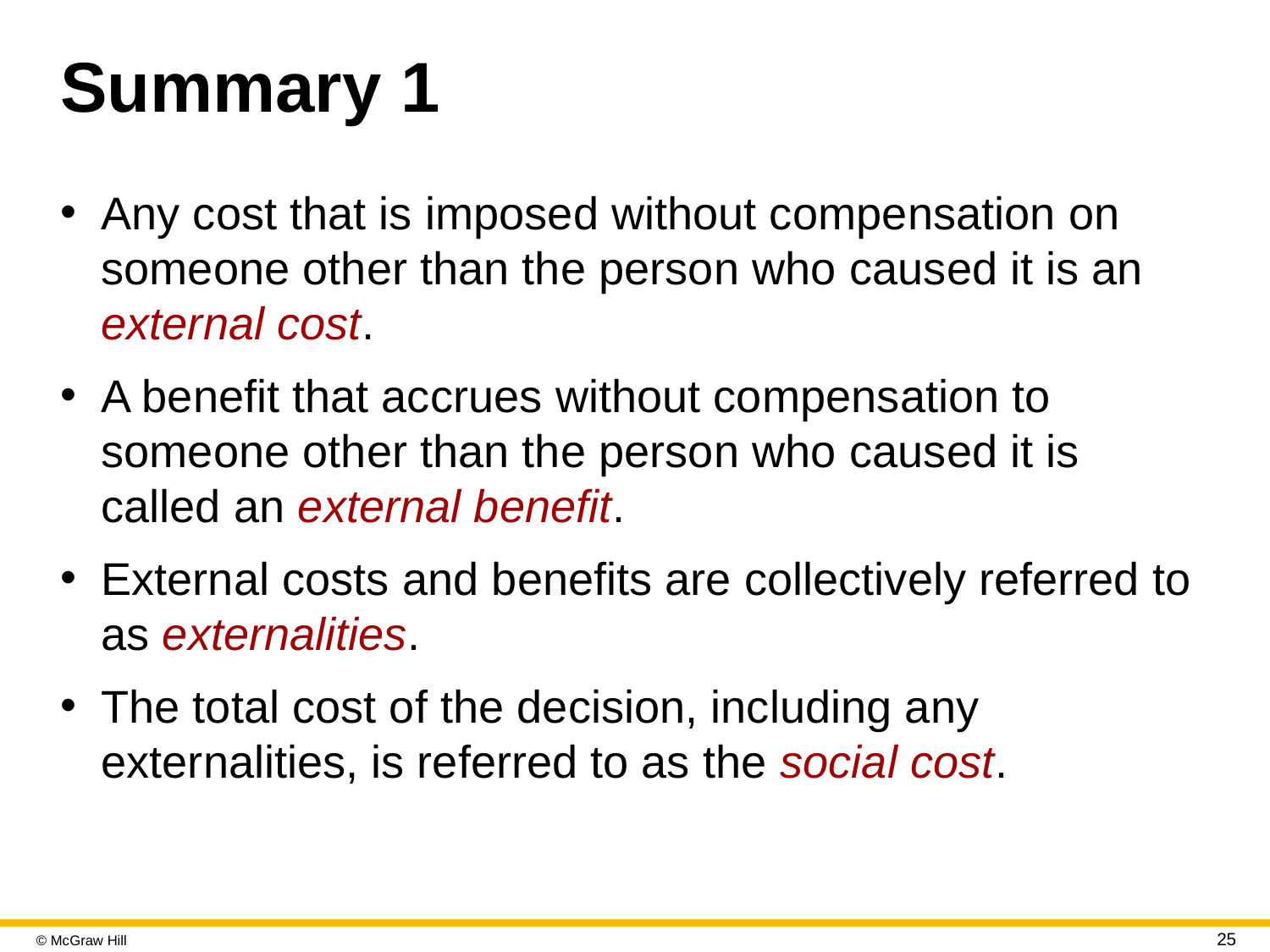

# Summary 1
Any cost that is imposed without compensation on someone other than the person who caused it is an external cost.
A benefit that accrues without compensation to someone other than the person who caused it is called an external benefit.
External costs and benefits are collectively referred to as externalities.
The total cost of the decision, including any externalities, is referred to as the social cost.